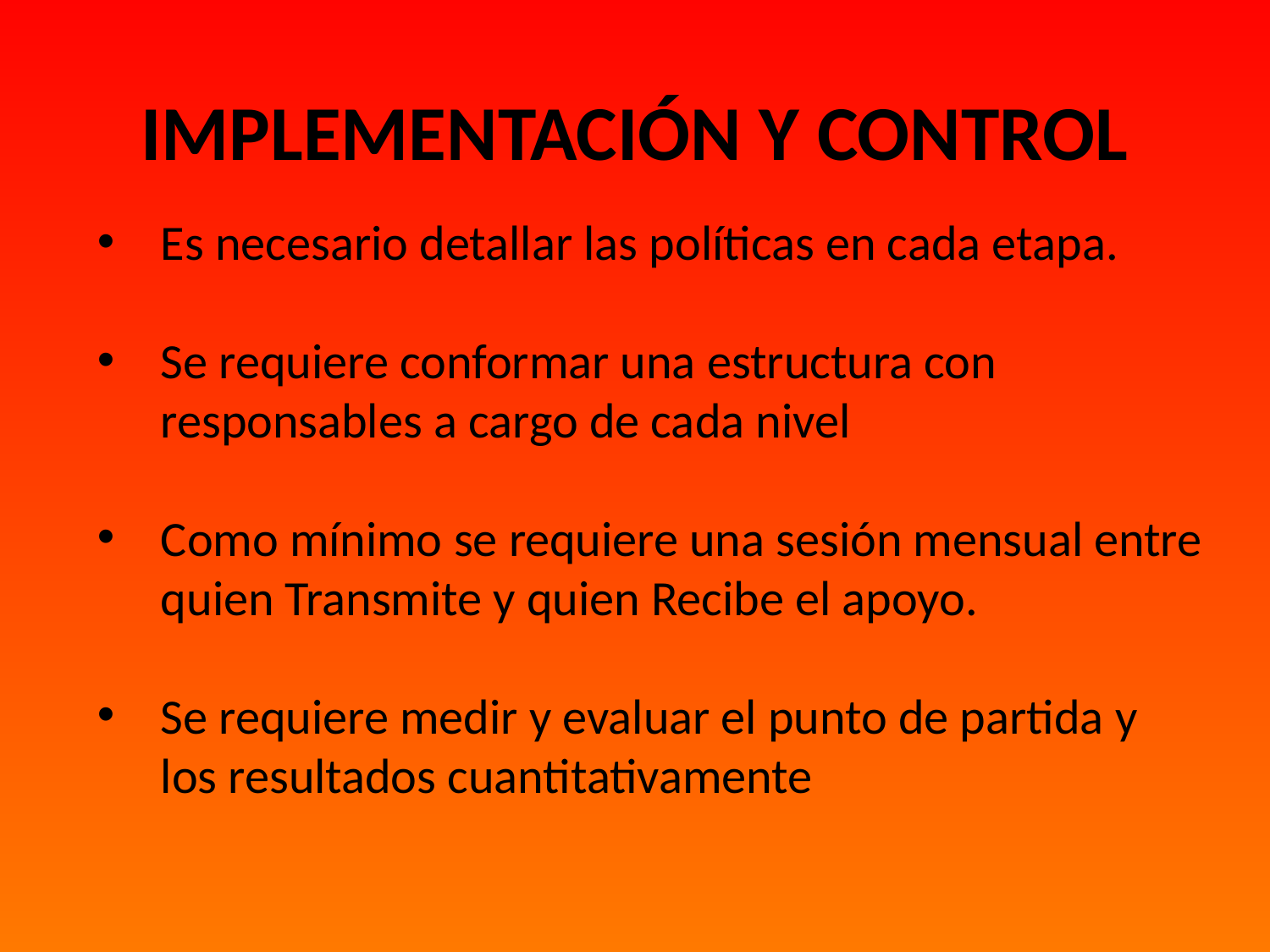

# IMPLEMENTACIÓN Y CONTROL

Es necesario detallar las políticas en cada etapa.

Se requiere conformar una estructura con responsables a cargo de cada nivel

Como mínimo se requiere una sesión mensual entre quien Transmite y quien Recibe el apoyo.

Se requiere medir y evaluar el punto de partida y los resultados cuantitativamente